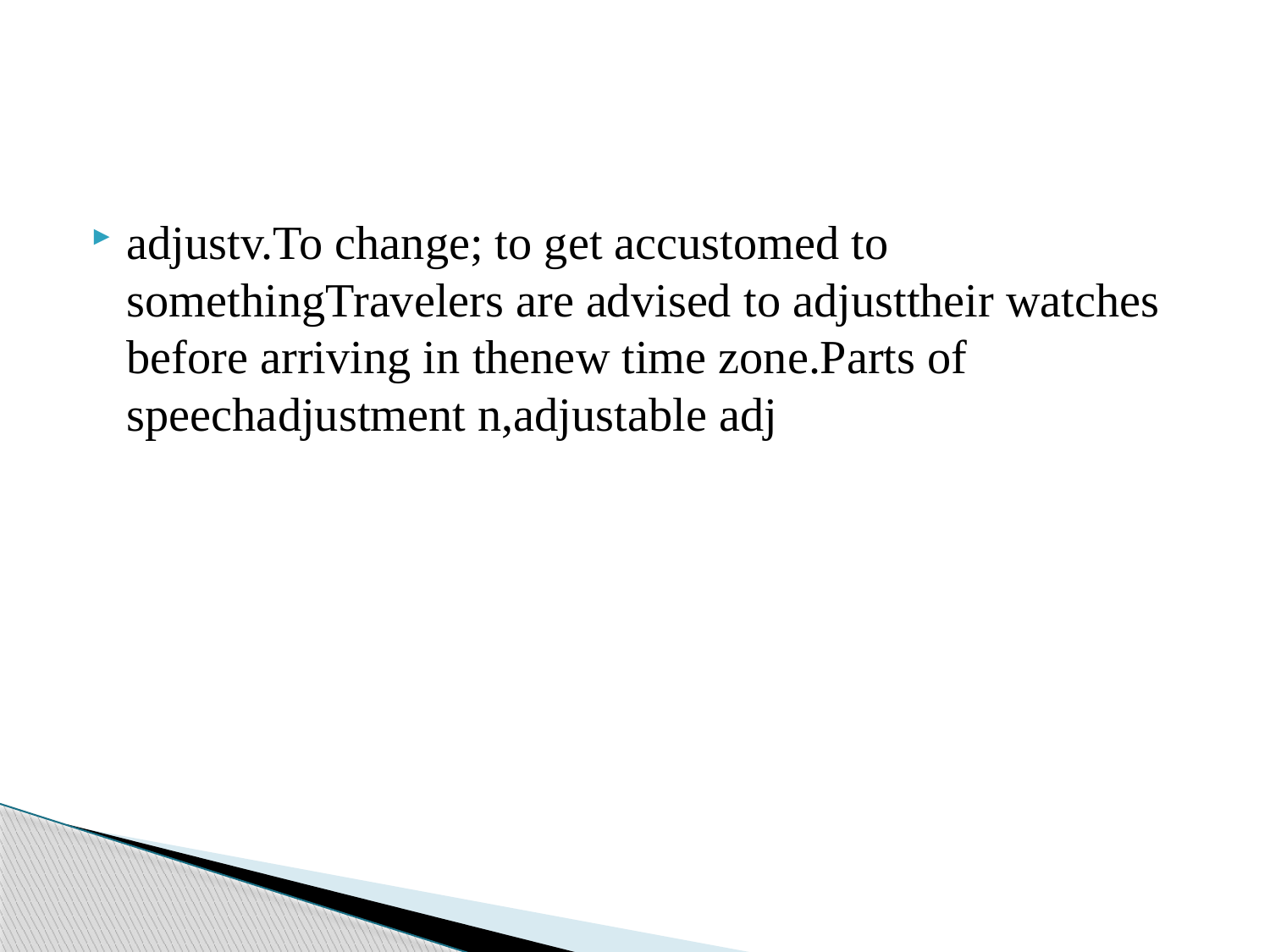

#
adjustv.To change; to get accustomed to somethingTravelers are advised to adjusttheir watches before arriving in thenew time zone.Parts of speechadjustment n,adjustable adj